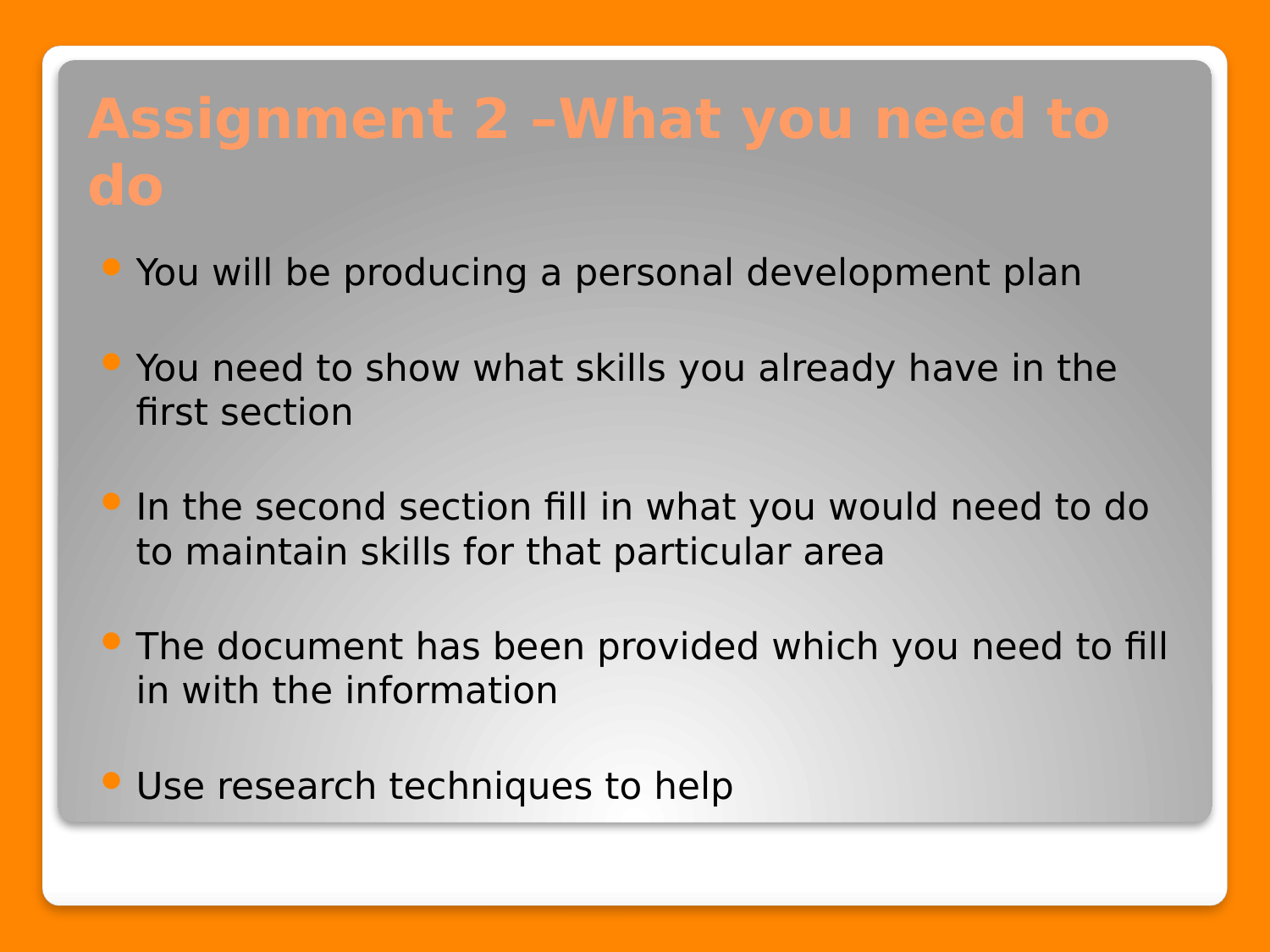

# Assignment 2 –What you need to do
You will be producing a personal development plan

You need to show what skills you already have in the first section

In the second section fill in what you would need to do to maintain skills for that particular area

The document has been provided which you need to fill in with the information

Use research techniques to help